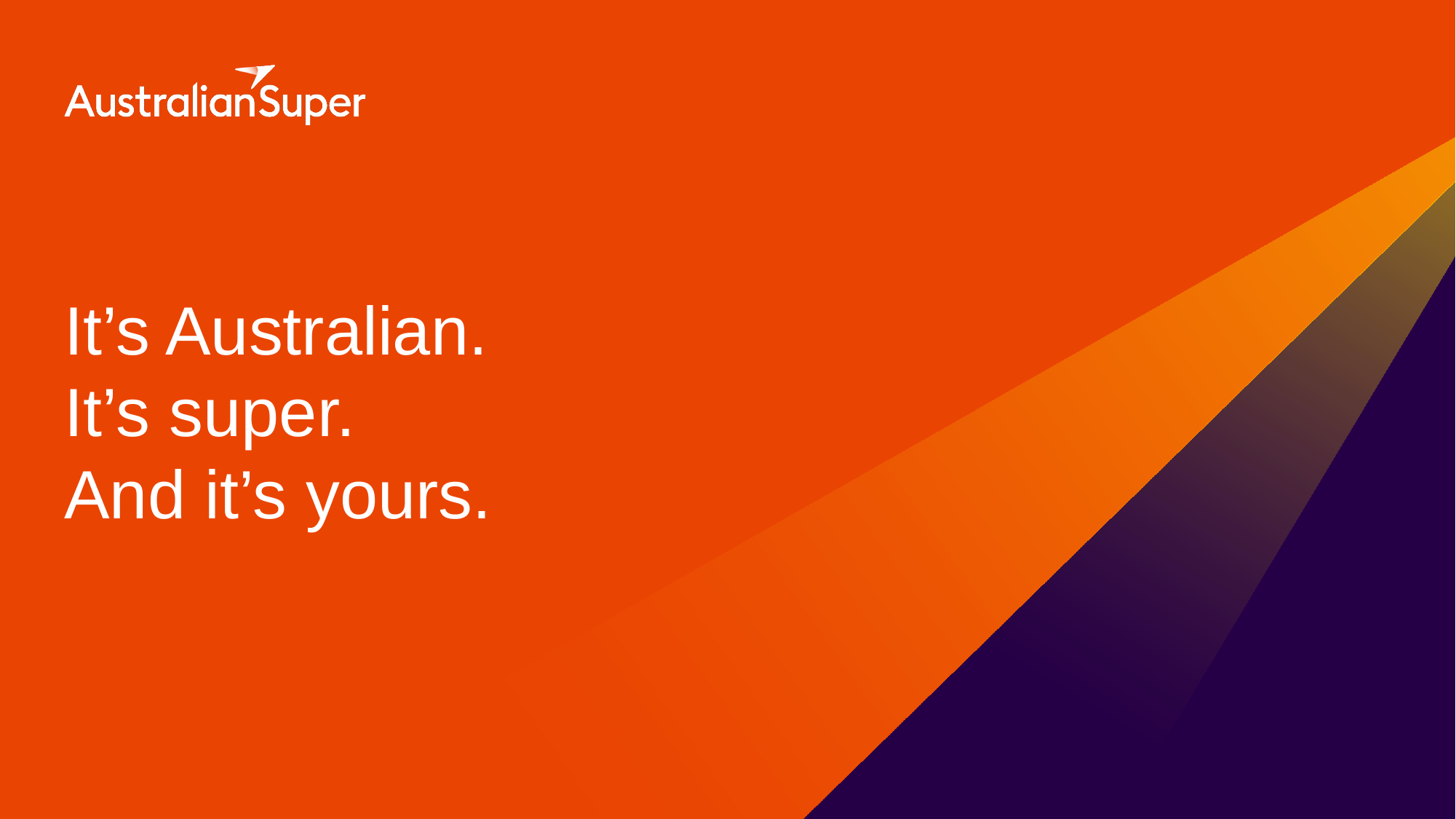

# It’s Australian. It’s super. And it’s yours.